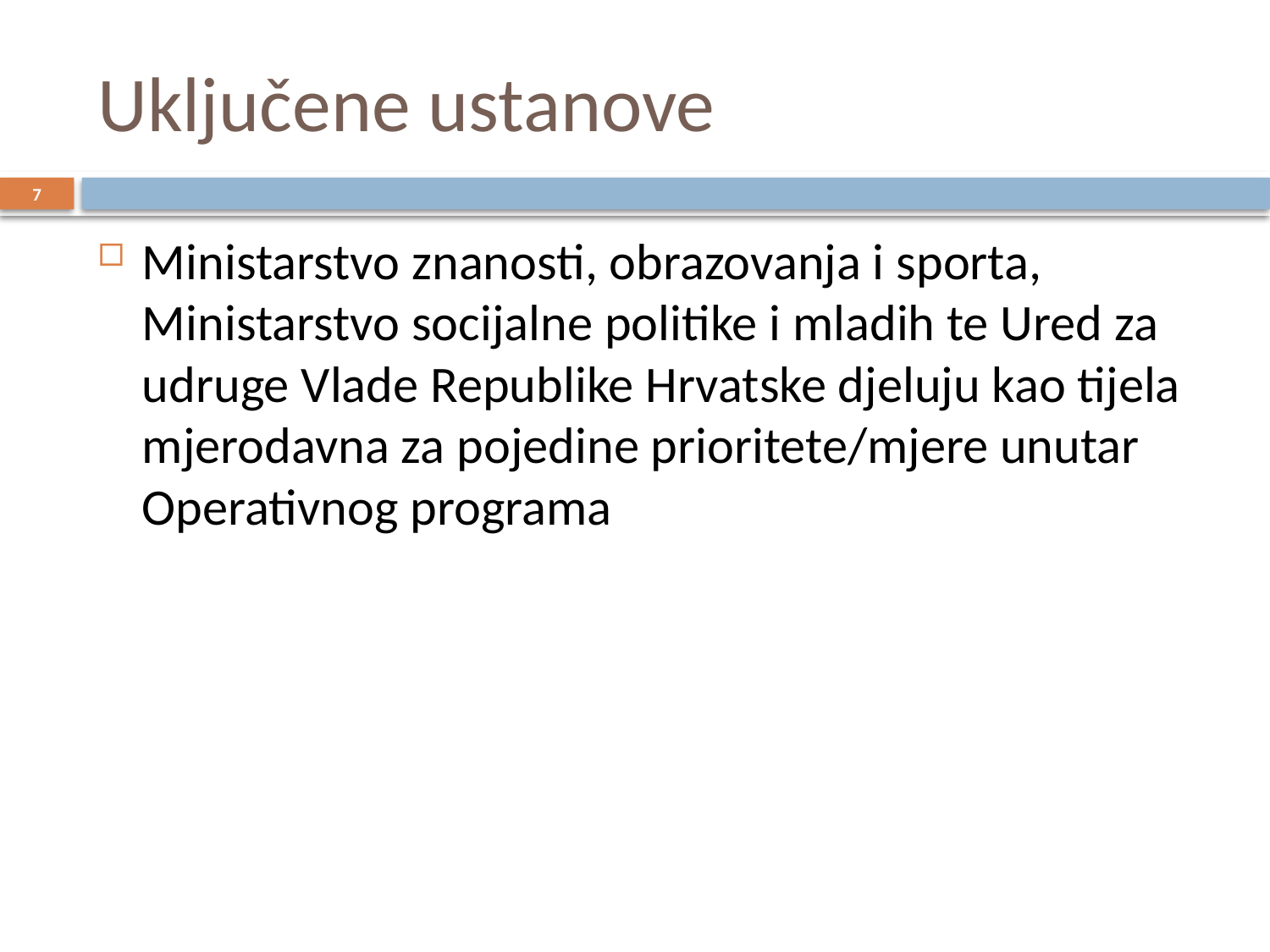

# Uključene ustanove
7
Ministarstvo znanosti, obrazovanja i sporta, Ministarstvo socijalne politike i mladih te Ured za udruge Vlade Republike Hrvatske djeluju kao tijela mjerodavna za pojedine prioritete/mjere unutar Operativnog programa